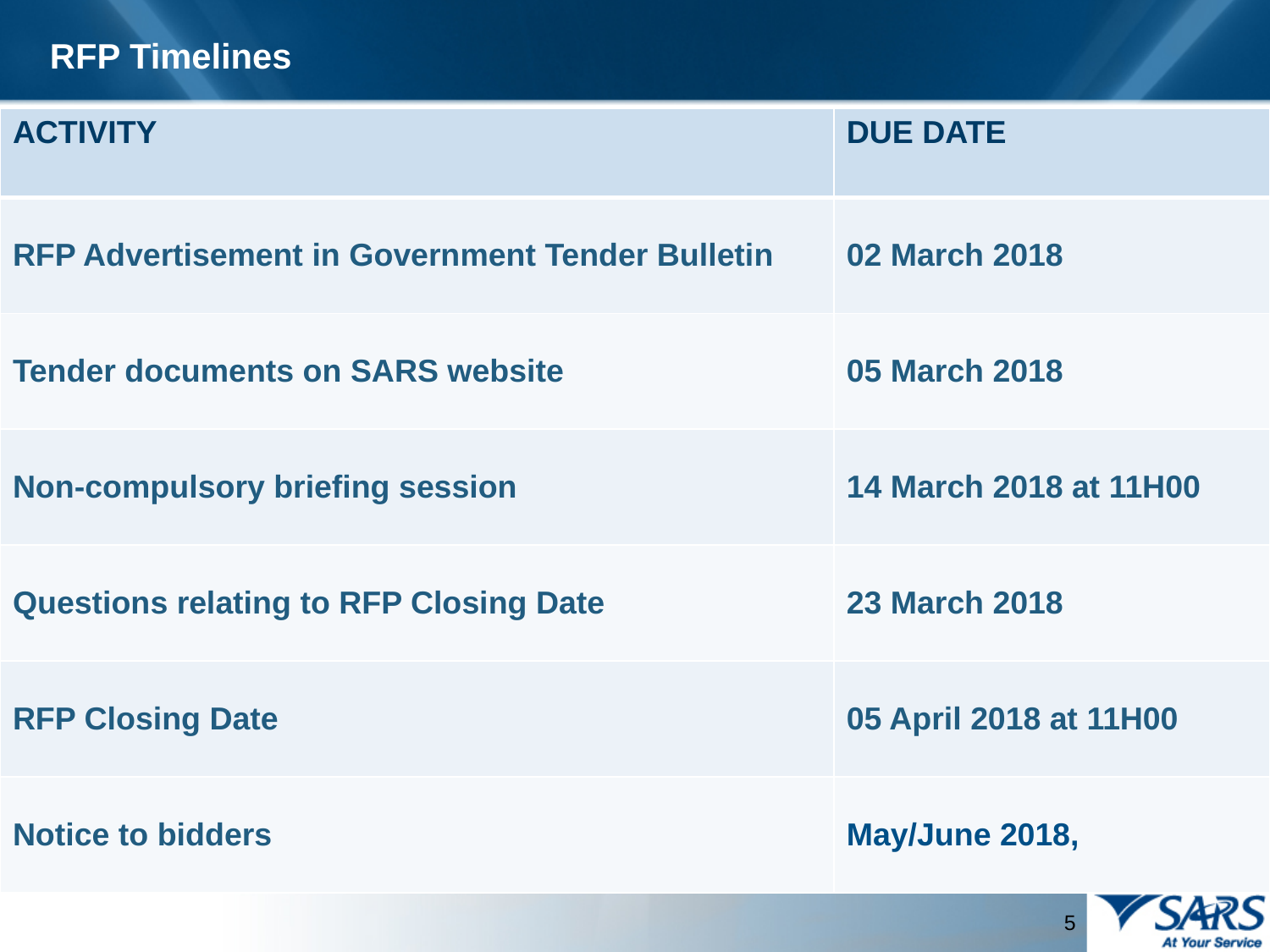

RFP Timelines
| ACTIVITY | DUE DATE |
| --- | --- |
| RFP Advertisement in Government Tender Bulletin | 02 March 2018 |
| Tender documents on SARS website | 05 March 2018 |
| Non-compulsory briefing session | 14 March 2018 at 11H00 |
| Questions relating to RFP Closing Date | 23 March 2018 |
| RFP Closing Date | 05 April 2018 at 11H00 |
| Notice to bidders | May/June 2018, |
5